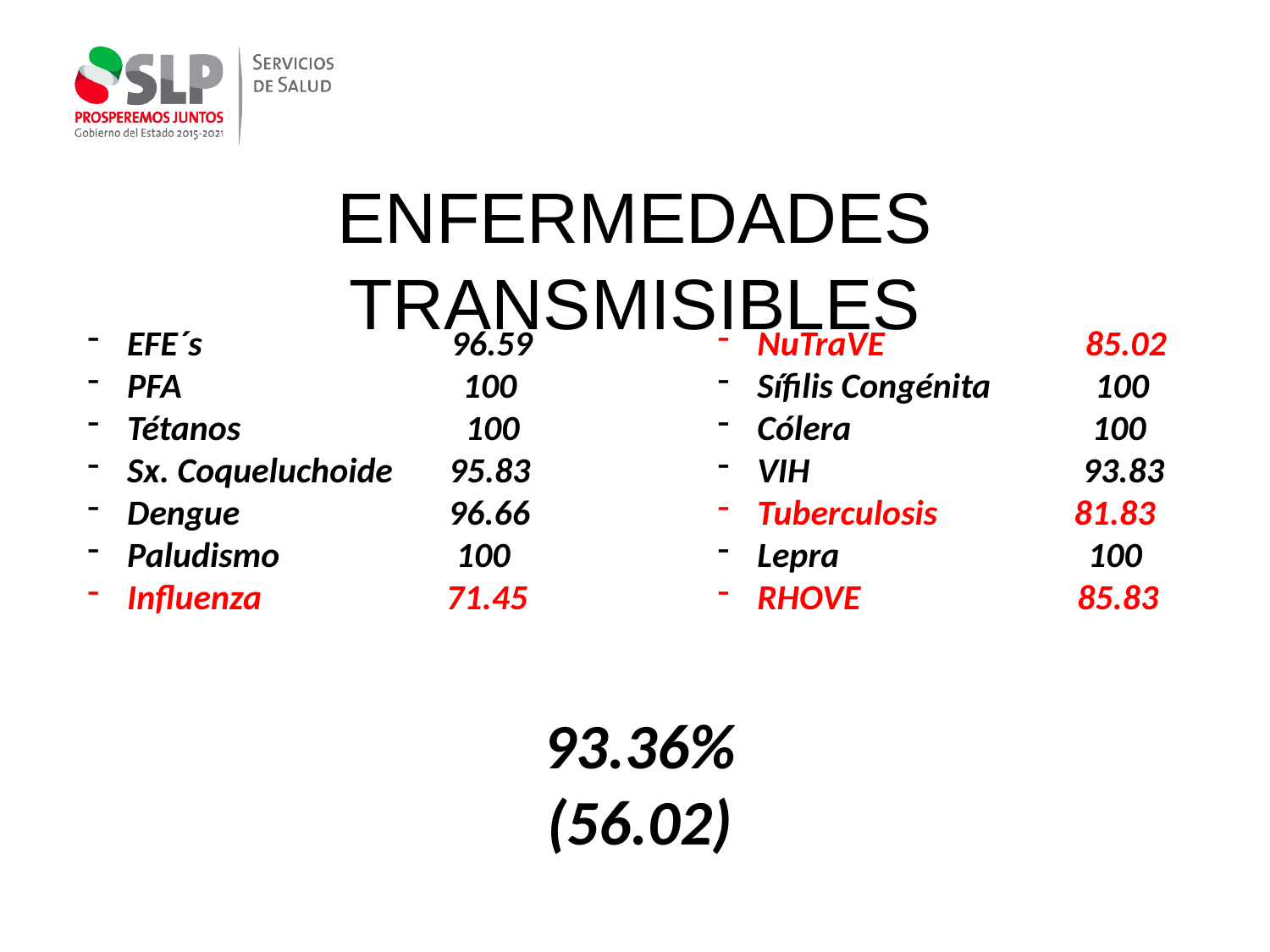

ENFERMEDADES TRANSMISIBLES
EFE´s                               96.59
PFA                                   100
Tétanos                            100
Sx. Coqueluchoide       95.83
Dengue                          96.66
Paludismo                      100
Influenza                       71.45
NuTraVE                         85.02
Sífilis Congénita             100
Cólera                              100
VIH                                  93.83
Tuberculosis                 81.83
Lepra                               100
RHOVE                           85.83
93.36%
(56.02)